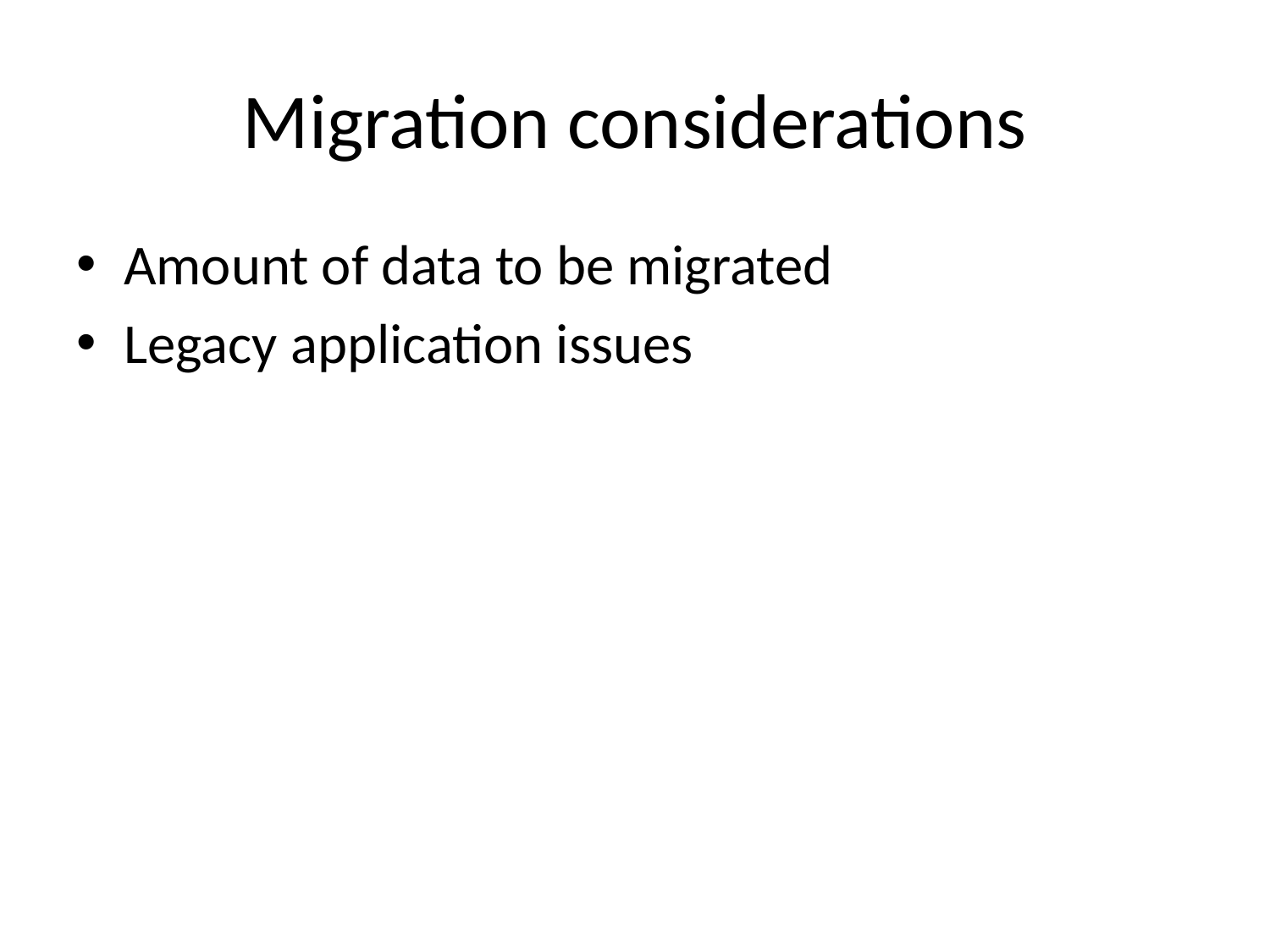

# Migration considerations
Amount of data to be migrated
Legacy application issues